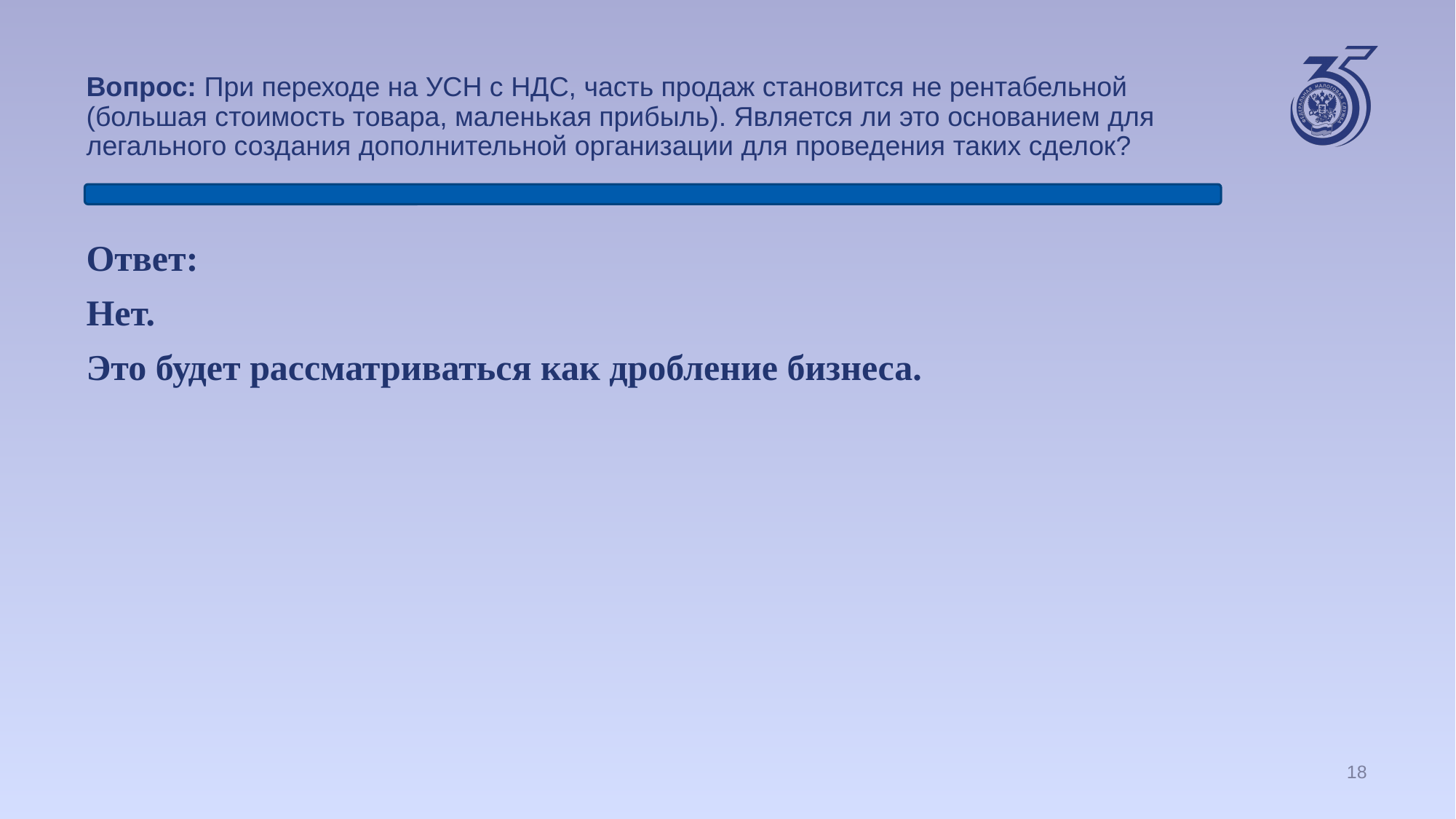

# Вопрос: При переходе на УСН с НДС, часть продаж становится не рентабельной (большая стоимость товара, маленькая прибыль). Является ли это основанием для легального создания дополнительной организации для проведения таких сделок?

Ответ:
Нет.
Это будет рассматриваться как дробление бизнеса.
18